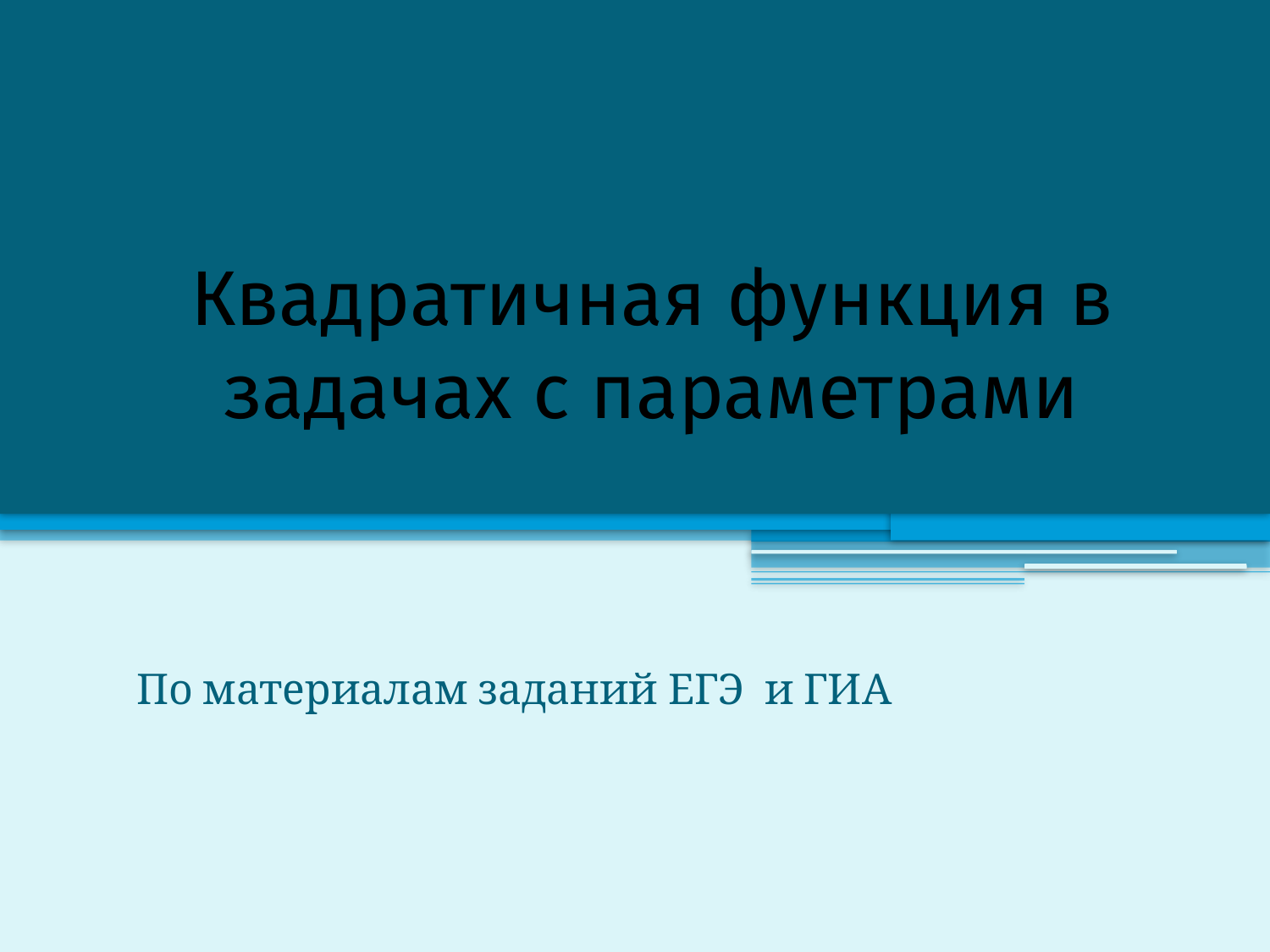

# Квадратичная функция в задачах с параметрами
По материалам заданий ЕГЭ  и ГИА